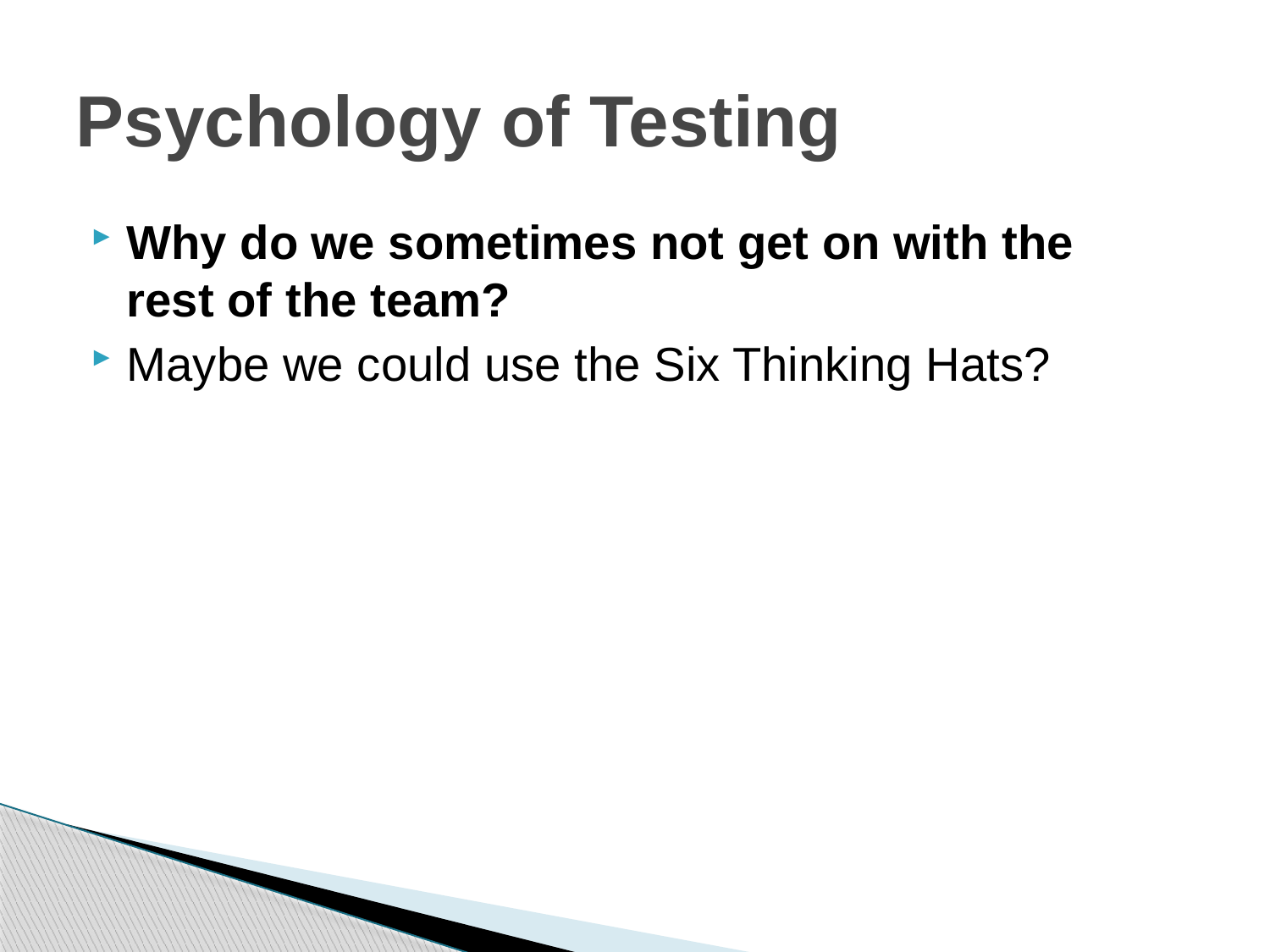

# Psychology of Testing
Why do we sometimes not get on with the rest of the team?
Maybe we could use the Six Thinking Hats?